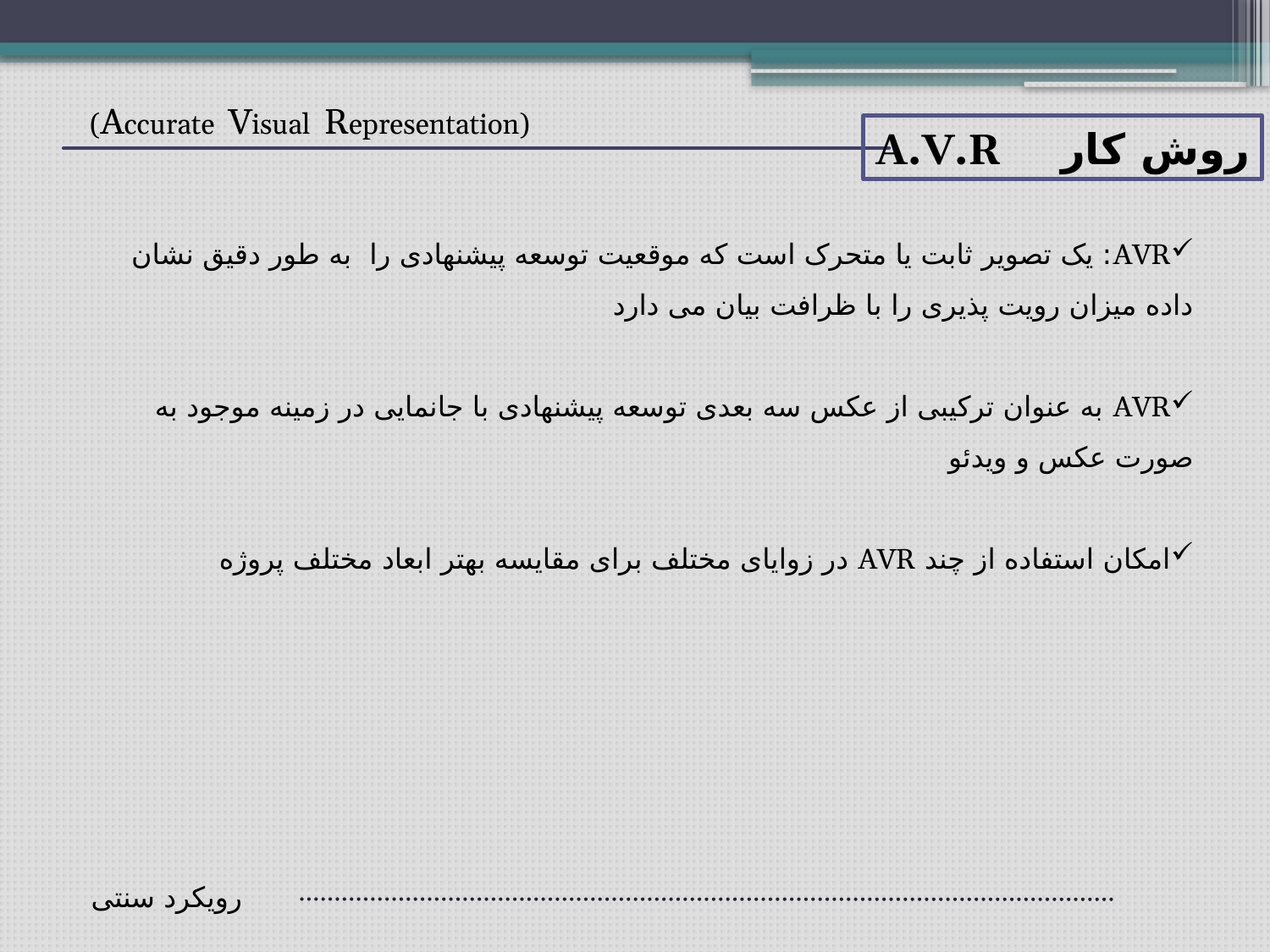

(Accurate  Visual  Representation)
روش کار    A.V.R

AVR: یک تصویر ثابت یا متحرک است که موقعیت توسعه پیشنهادی را  به طور دقیق نشان داده میزان رویت پذیری را با ظرافت بیان می دارد

AVR به عنوان ترکیبی از عکس سه بعدی توسعه پیشنهادی با جانمایی در زمینه موجود به صورت عکس و ویدئو

امکان استفاده از چند AVR در زوایای مختلف برای مقایسه بهتر ابعاد مختلف پروژه

رویکرد سنتی